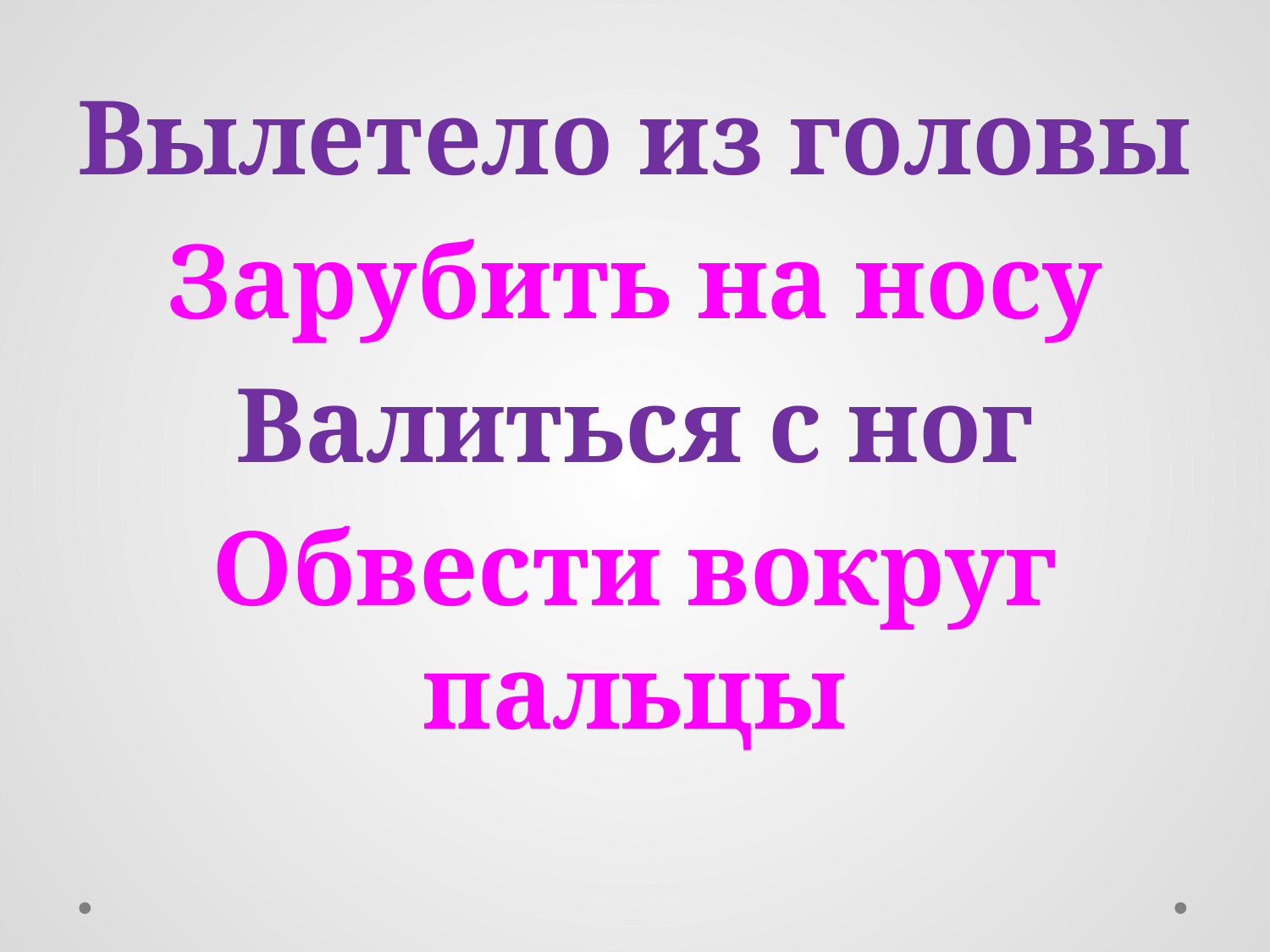

#
Вылетело из головы
Зарубить на носу
Валиться с ног
Обвести вокруг пальцы